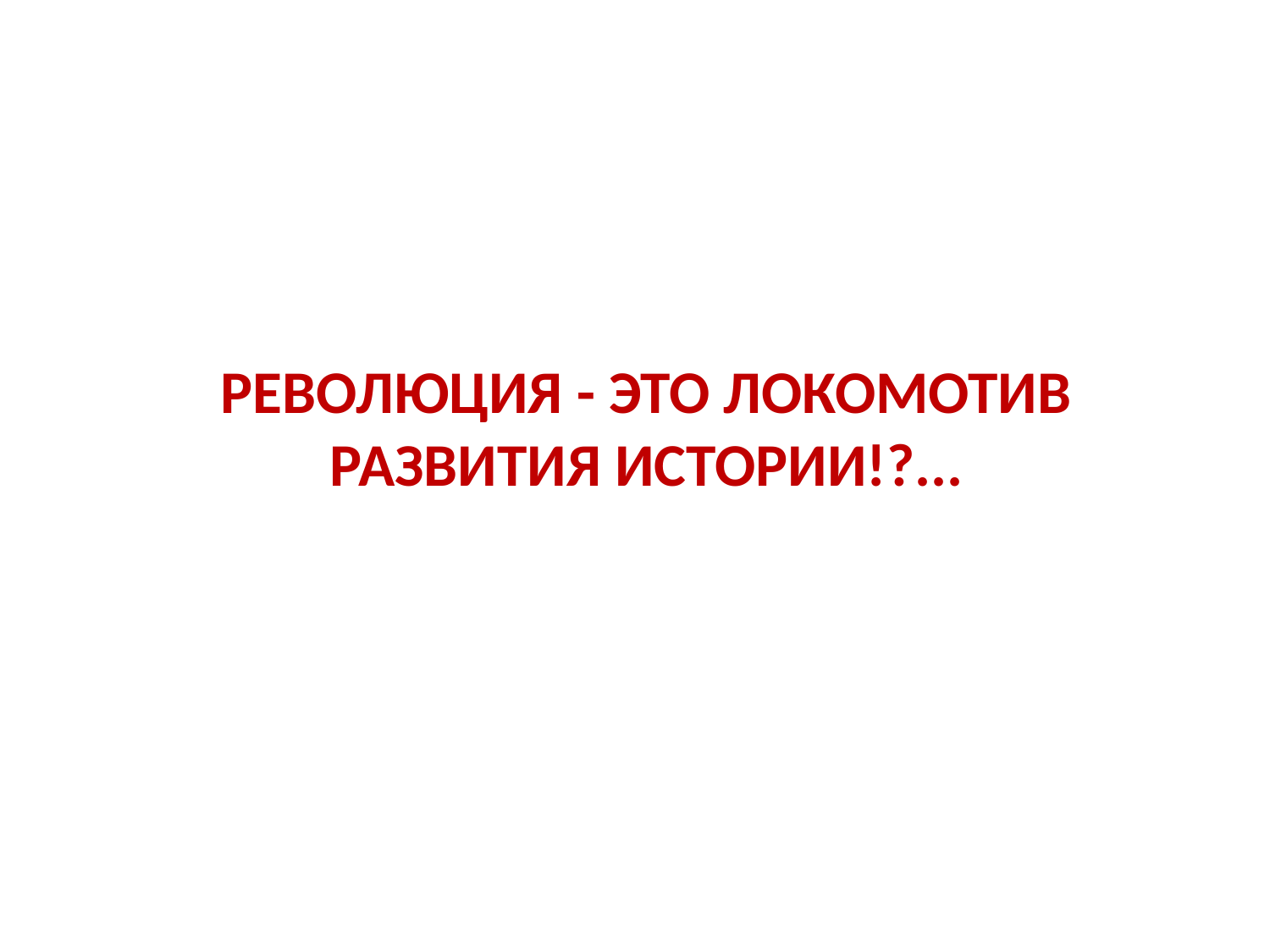

# РЕВОЛЮЦИЯ - ЭТО ЛОКОМОТИВ РАЗВИТИЯ ИСТОРИИ!?...